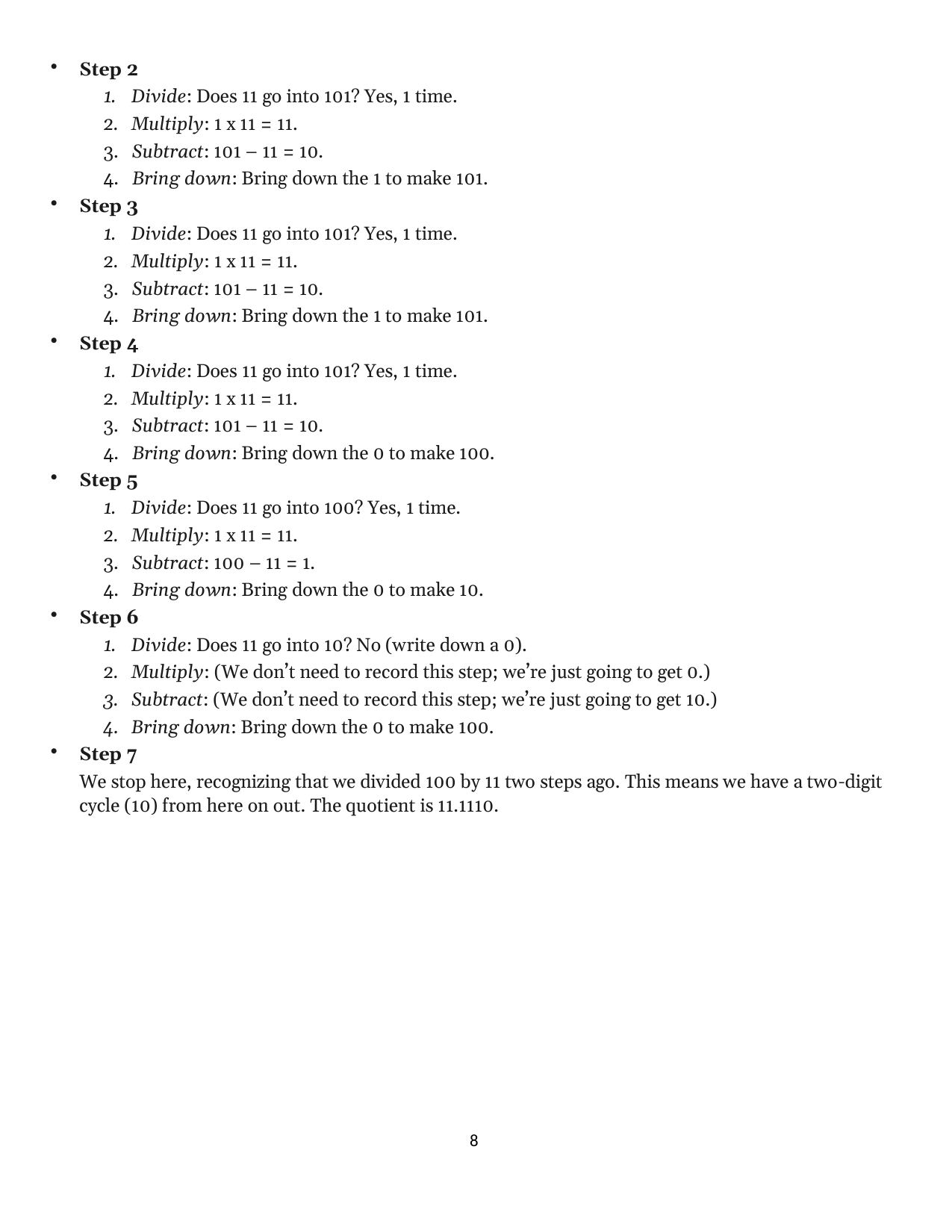

Step 2
Divide: Does 11 go into 101? Yes, 1 time.
Multiply: 1 x 11 = 11.
3.   Subtract: 101 – 11 = 10.
4.   Bring down: Bring down the 1 to make 101.
Step 3
Divide: Does 11 go into 101? Yes, 1 time.
Multiply: 1 x 11 = 11.
3.   Subtract: 101 – 11 = 10.
4.   Bring down: Bring down the 1 to make 101.
Step 4
Divide: Does 11 go into 101? Yes, 1 time.
Multiply: 1 x 11 = 11.
3.   Subtract: 101 – 11 = 10.
4.   Bring down: Bring down the 0 to make 100.
Step 5
Divide: Does 11 go into 100? Yes, 1 time.
Multiply: 1 x 11 = 11.
3.   Subtract: 100 – 11 = 1.
4.   Bring down: Bring down the 0 to make 10.
Step 6
Divide: Does 11 go into 10? No (write down a 0).
Multiply: (We don’t need to record this step; we’re just going to get 0.)
Subtract: (We don’t need to record this step; we’re just going to get 10.)
Bring down: Bring down the 0 to make 100.
Step 7
We stop here, recognizing that we divided 100 by 11 two steps ago. This means we have a two-digit cycle (10) from here on out. The quotient is 11.1110.
8